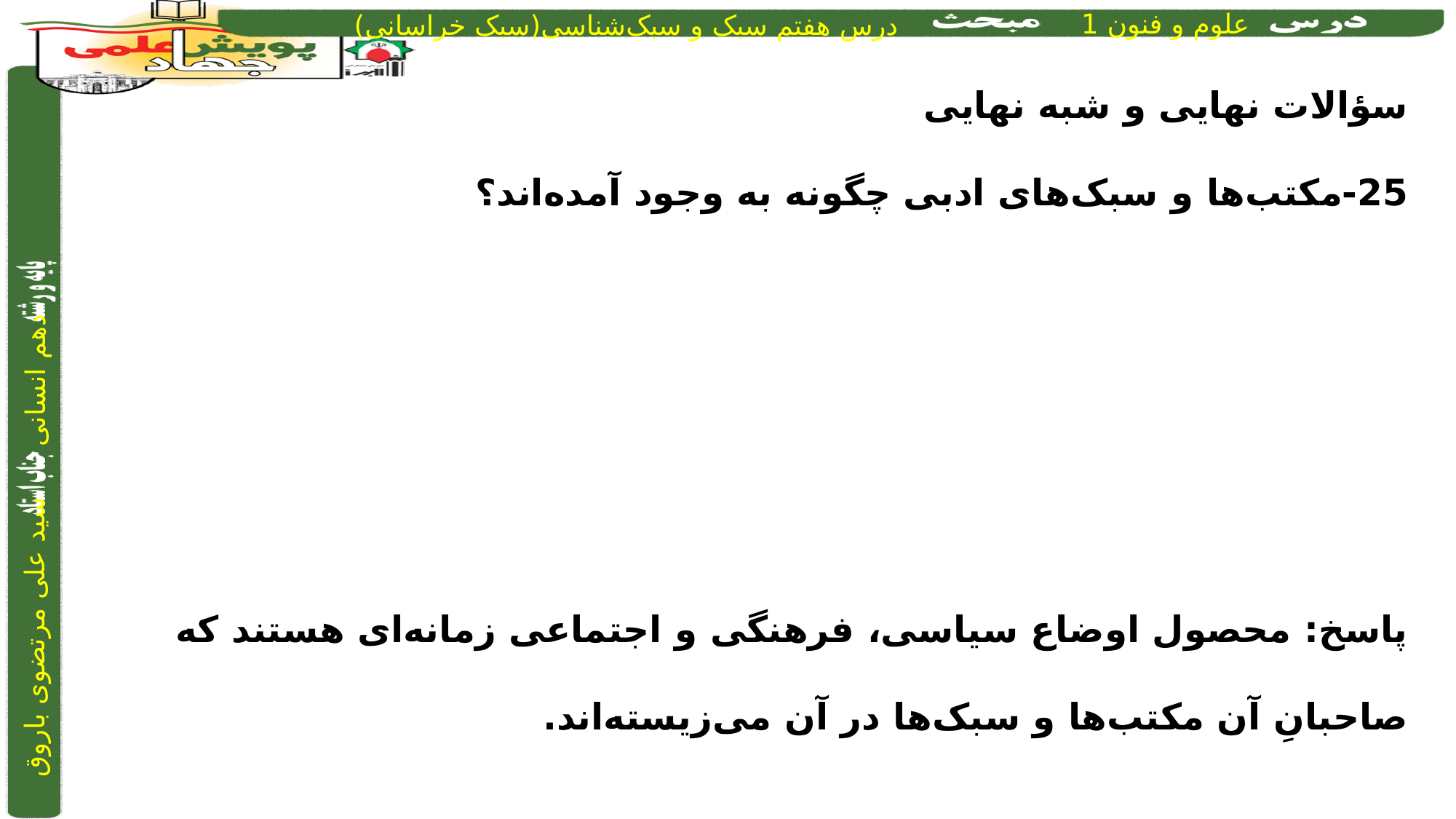

سؤالات نهایی و شبه نهایی
25-مکتب‌ها و سبک‌های ادبی چگونه به وجود آمده‌اند؟

پاسخ: محصول اوضاع سیاسی، فرهنگی و اجتماعی زمانه‌ای هستند که صاحبانِ آن مکتب‌ها و سبک‌ها در آن می‌زیسته‌اند.